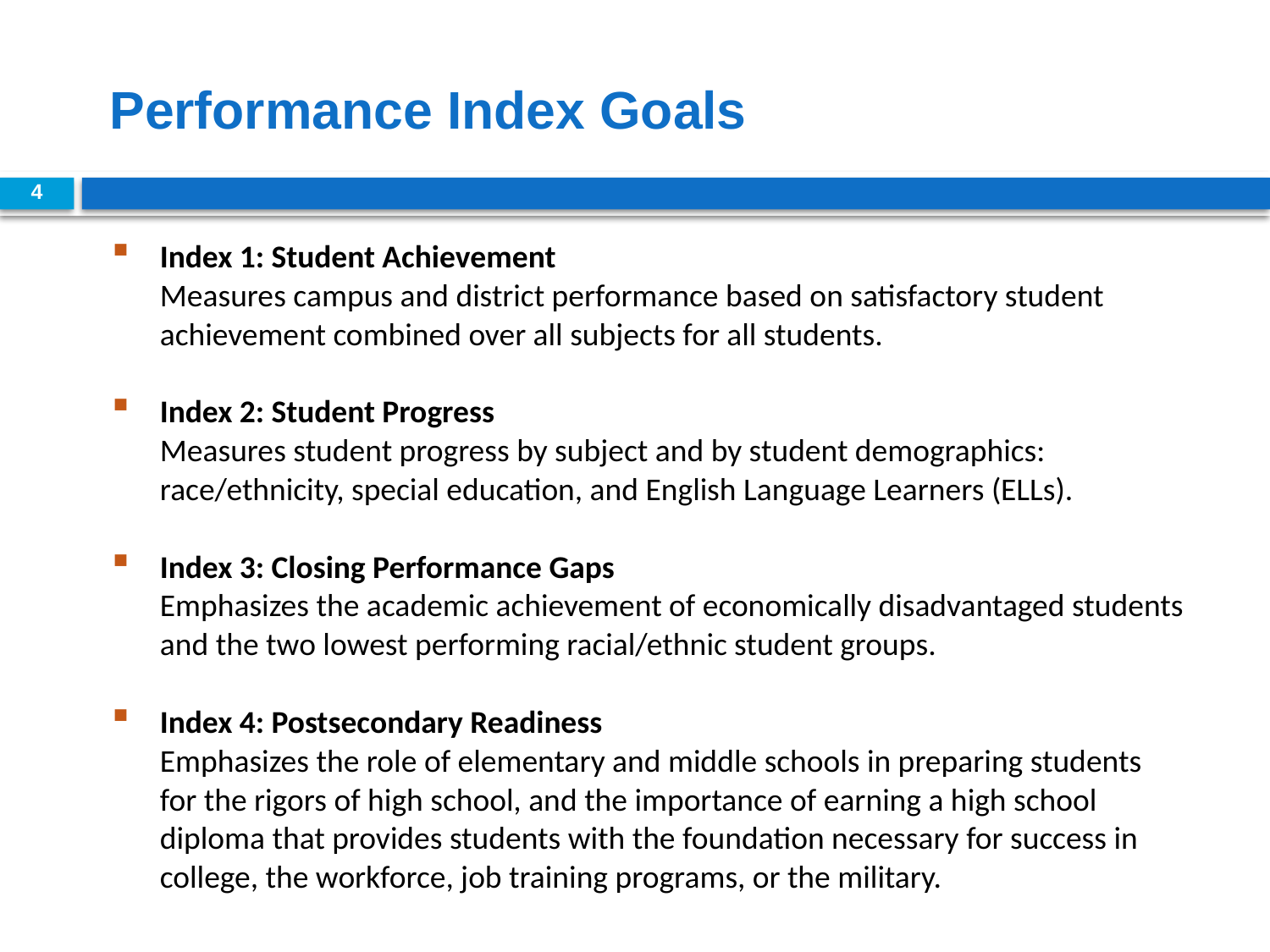

# Performance Index Goals
4
Index 1: Student Achievement
Measures campus and district performance based on satisfactory student
achievement combined over all subjects for all students.

Index 2: Student Progress
Measures student progress by subject and by student demographics:
race/ethnicity, special education, and English Language Learners (ELLs).

Index 3: Closing Performance Gaps
Emphasizes the academic achievement of economically disadvantaged students
and the two lowest performing racial/ethnic student groups.

Index 4: Postsecondary Readiness
Emphasizes the role of elementary and middle schools in preparing students
for the rigors of high school, and the importance of earning a high school
diploma that provides students with the foundation necessary for success in
college, the workforce, job training programs, or the military.